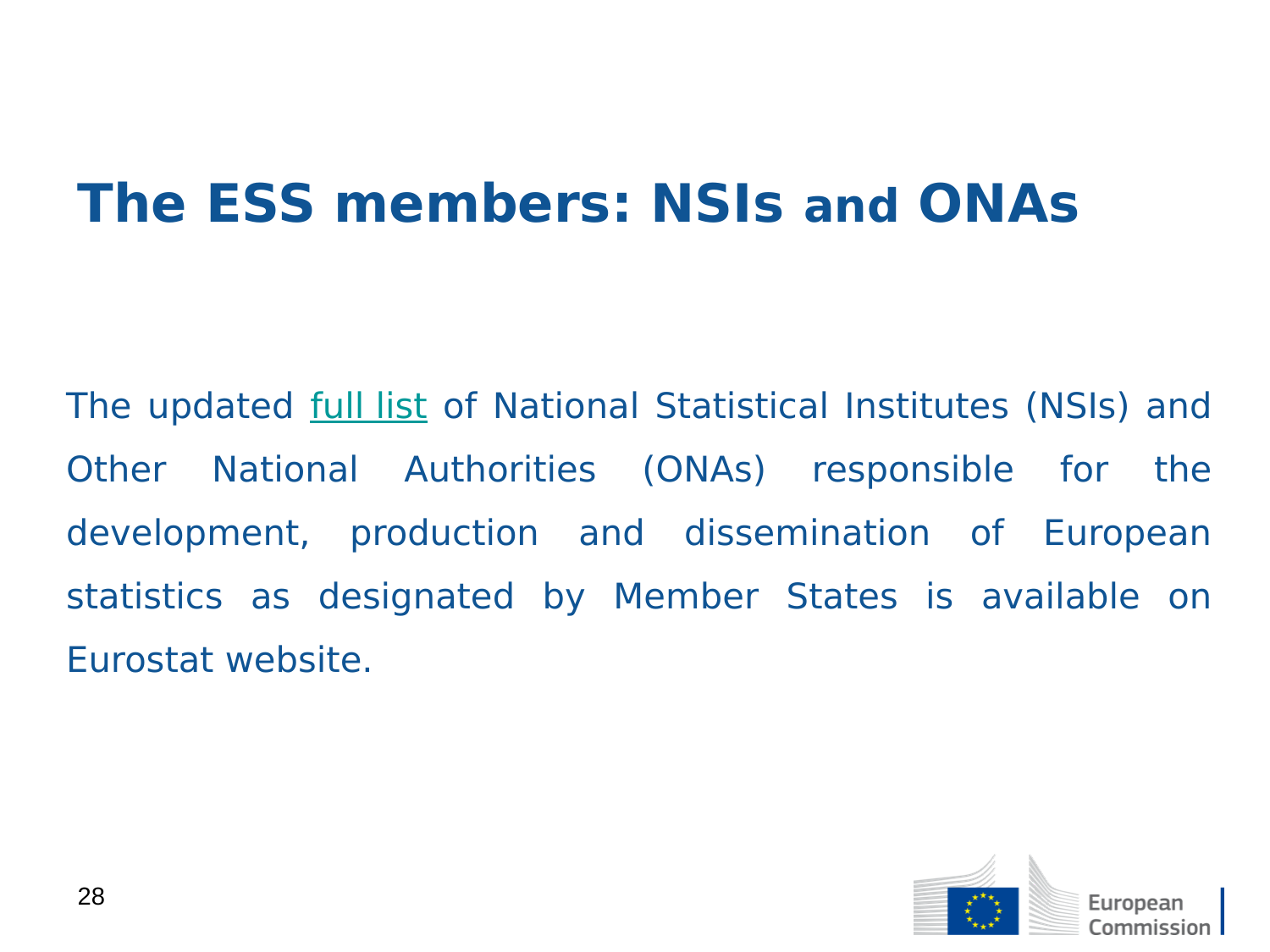

# The ESS members: NSIs and ONAs
The updated full list of National Statistical Institutes (NSIs) and Other National Authorities (ONAs) responsible for the development, production and dissemination of European statistics as designated by Member States is available on Eurostat website.

28